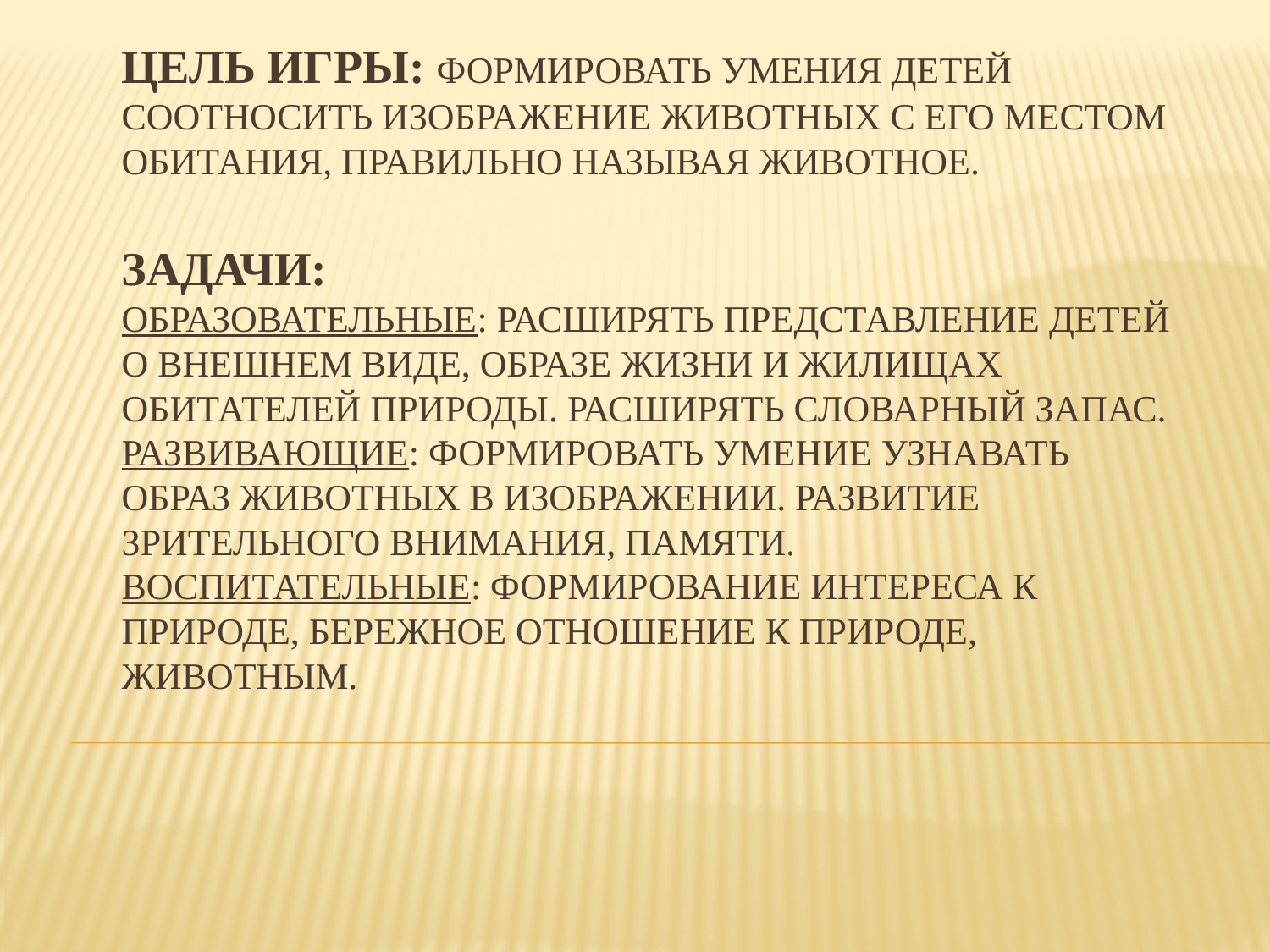

# Цель игры: формировать умения детей соотносить изображение животных с его местом обитания, правильно называя животное. Задачи: Образовательные: Расширять представление детей о внешнем виде, образе жизни и жилищах обитателей природы. Расширять словарный запас. Развивающие: Формировать умение узнавать образ животных в изображении. Развитие зрительного внимания, памяти. Воспитательные: Формирование интереса к природе, бережное отношение к природе, животным.